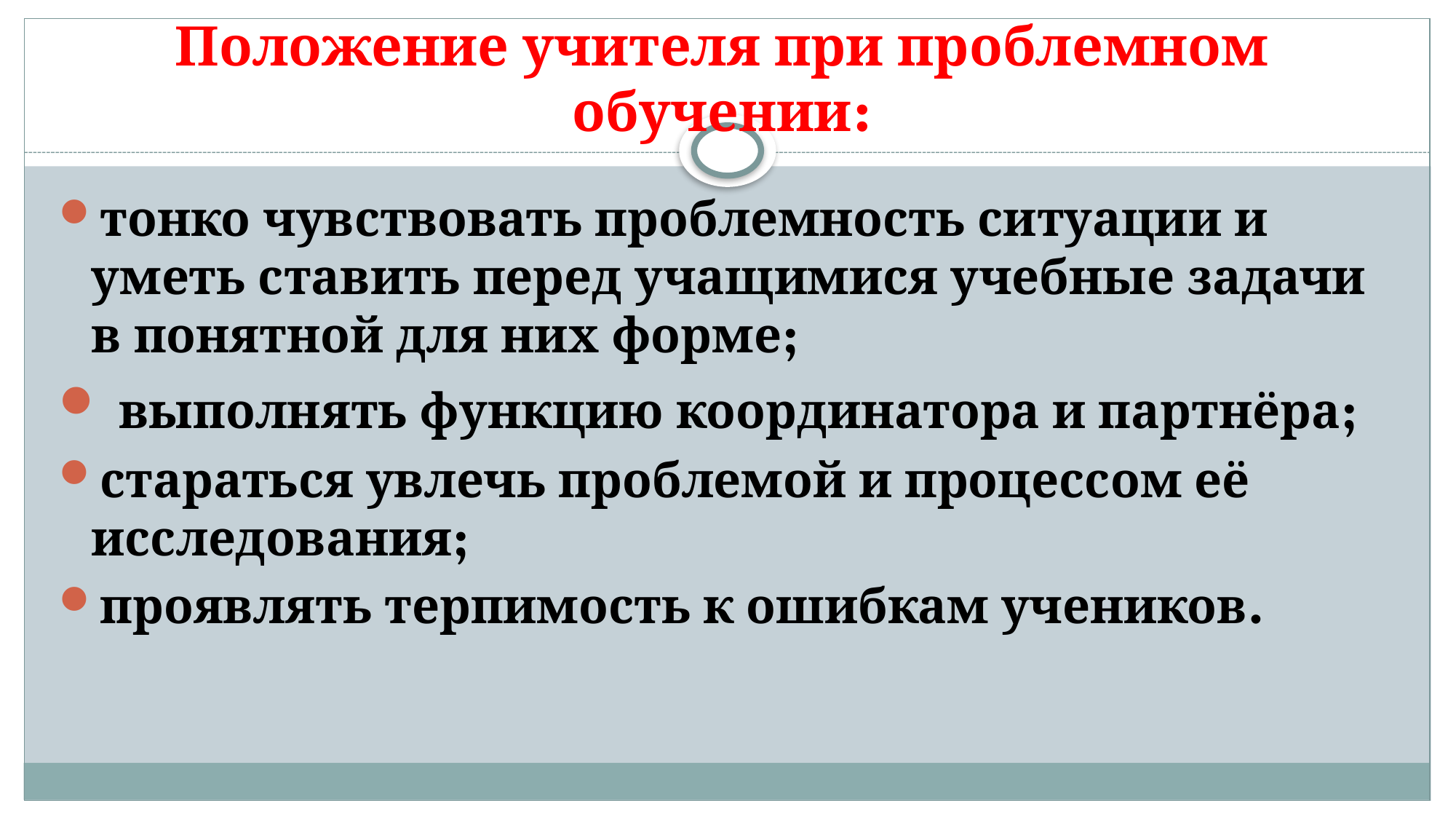

# Положение учителя при проблемном обучении:
тонко чувствовать проблемность ситуации и уметь ставить перед учащимися учебные задачи в понятной для них форме;
 выполнять функцию координатора и партнёра;
стараться увлечь проблемой и процессом её исследования;
проявлять терпимость к ошибкам учеников.